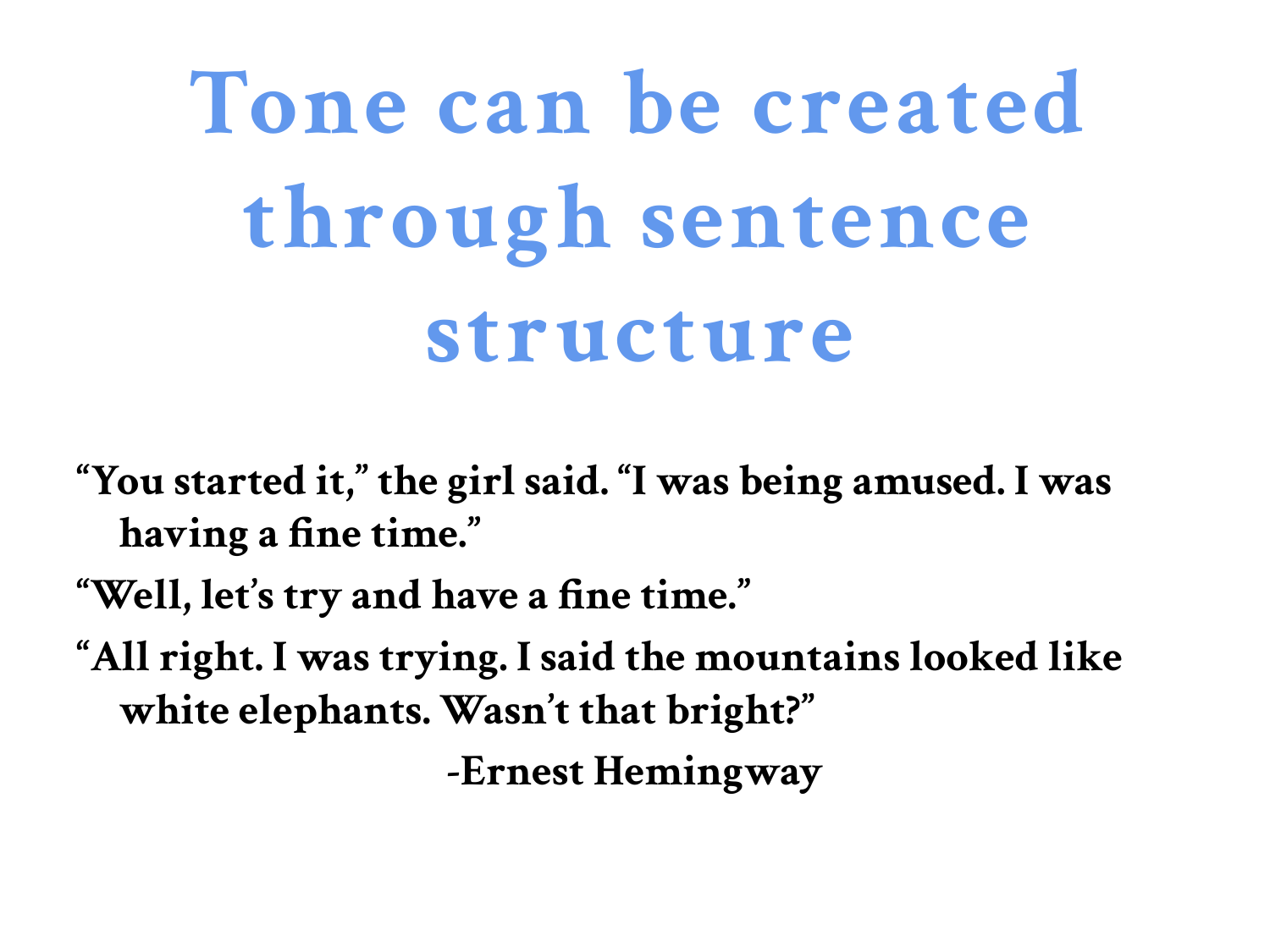

Tone can be created through sentence structure
“You started it,” the girl said. “I was being amused. I was having a fine time.”
“Well, let’s try and have a fine time.”
“All right. I was trying. I said the mountains looked like white elephants. Wasn’t that bright?”
-Ernest Hemingway